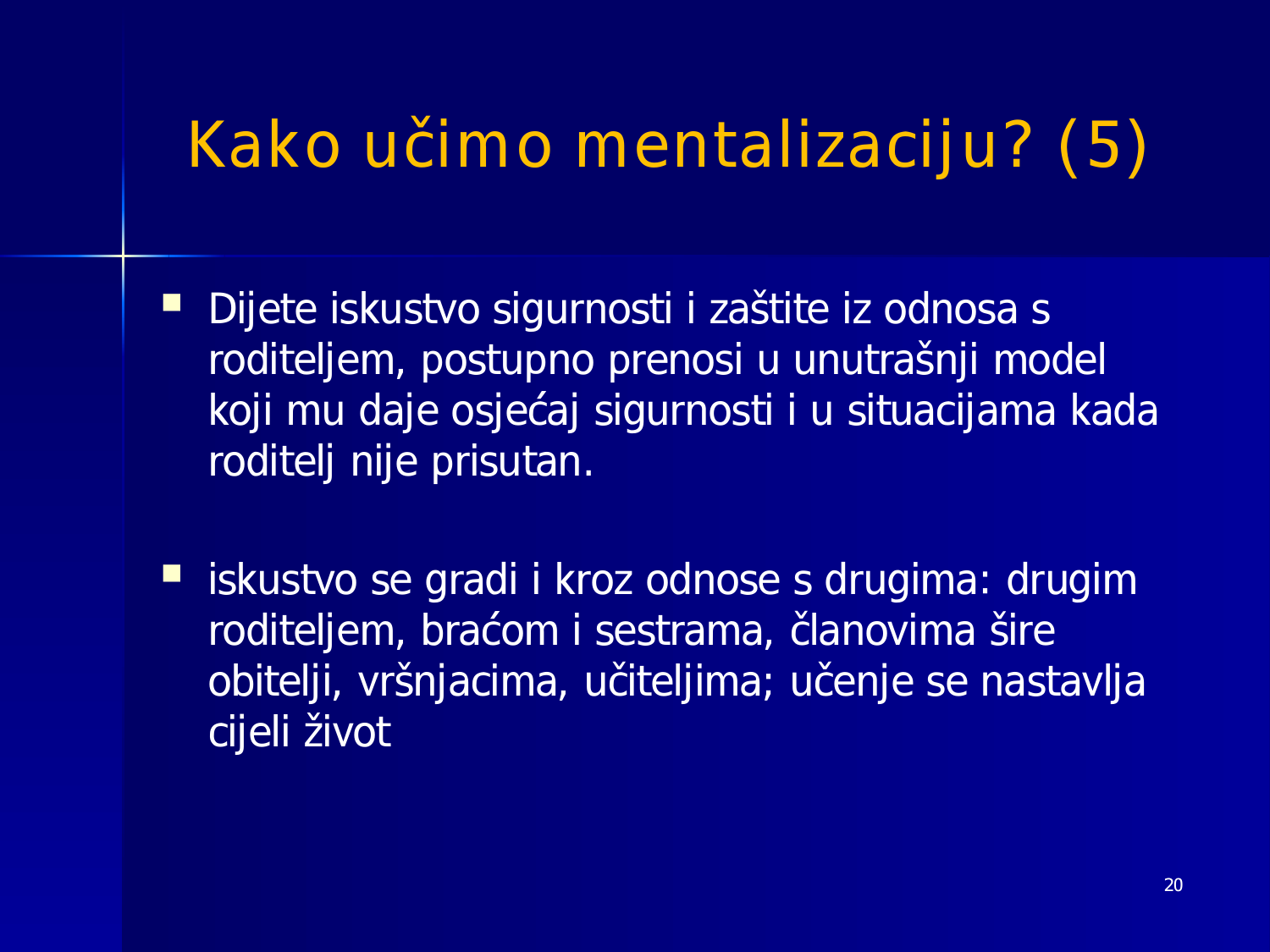

# Kako učimo mentalizaciju? (5)
Dijete iskustvo sigurnosti i zaštite iz odnosa s roditeljem, postupno prenosi u unutrašnji model koji mu daje osjećaj sigurnosti i u situacijama kada roditelj nije prisutan.

iskustvo se gradi i kroz odnose s drugima: drugim roditeljem, braćom i sestrama, članovima šire obitelji, vršnjacima, učiteljima; učenje se nastavlja cijeli život

20